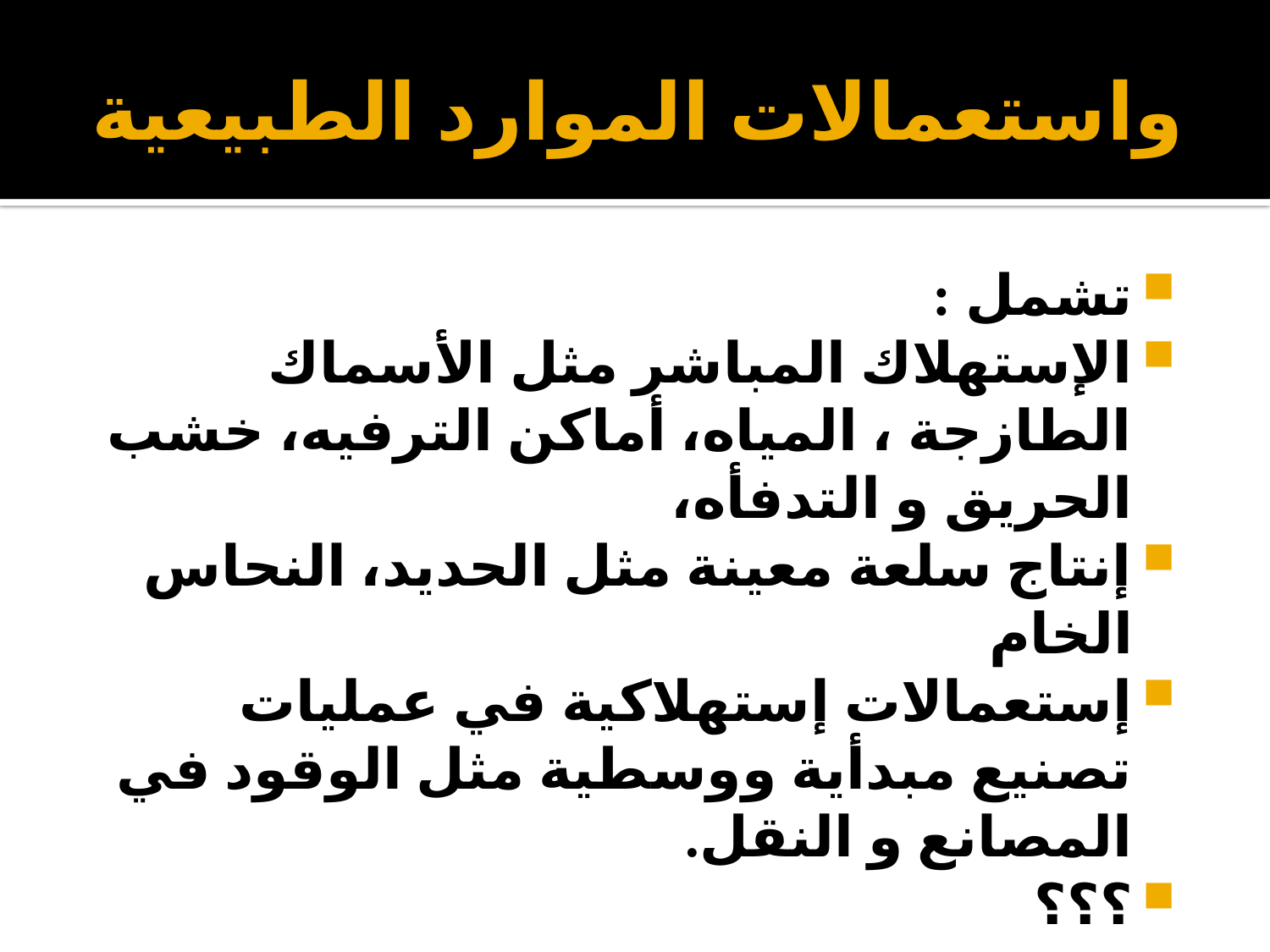

# واستعمالات الموارد الطبيعية
تشمل :
الإستهلاك المباشر مثل الأسماك الطازجة ، المياه، أماكن الترفيه، خشب الحريق و التدفأه،
إنتاج سلعة معينة مثل الحديد، النحاس الخام
إستعمالات إستهلاكية في عمليات تصنيع مبدأية ووسطية مثل الوقود في المصانع و النقل.
؟؟؟